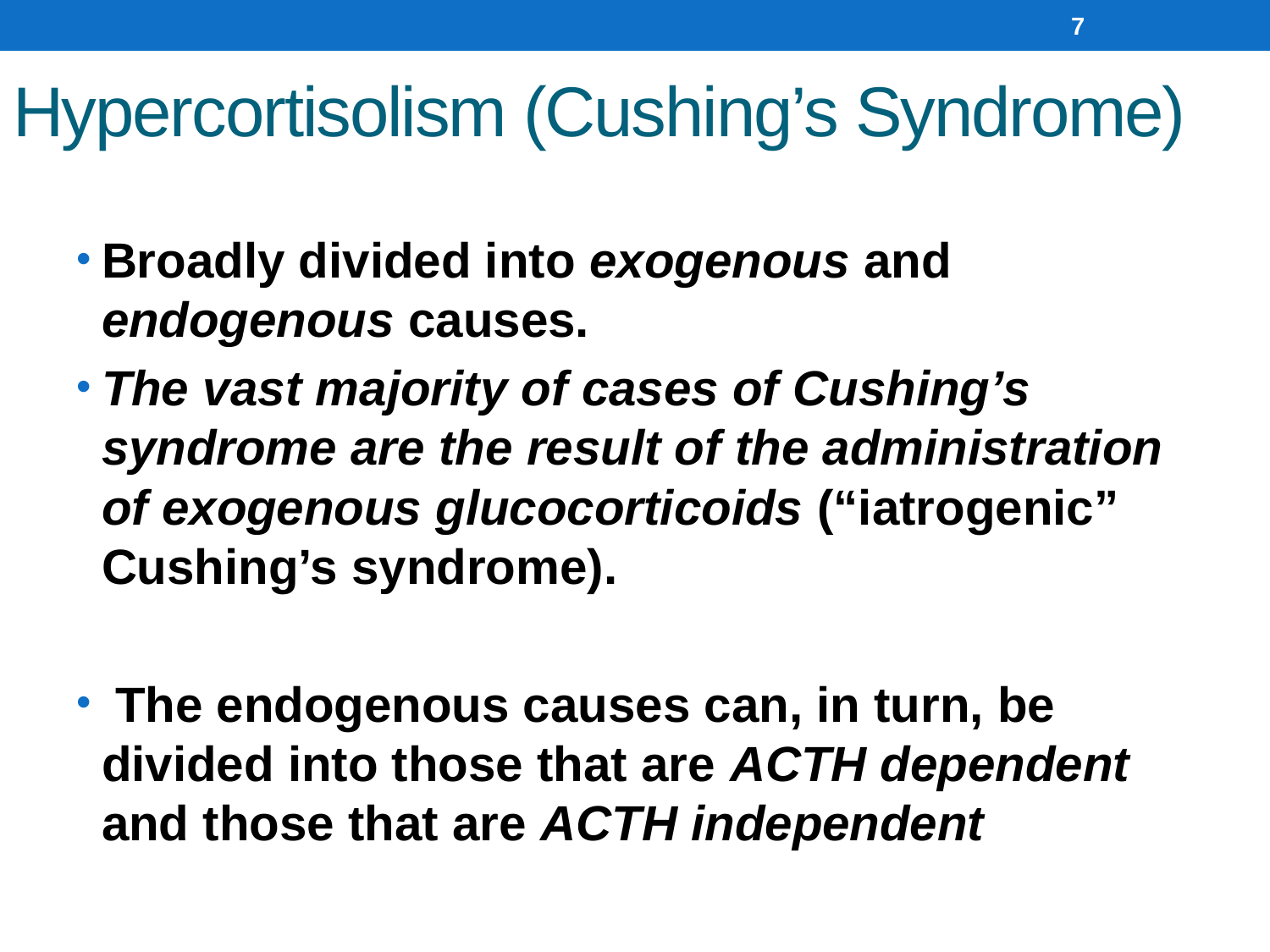

7
# Hypercortisolism (Cushing’s Syndrome)
Broadly divided into exogenous and endogenous causes.
The vast majority of cases of Cushing’s syndrome are the result of the administration of exogenous glucocorticoids (“iatrogenic” Cushing’s syndrome).

 The endogenous causes can, in turn, be divided into those that are ACTH dependent and those that are ACTH independent